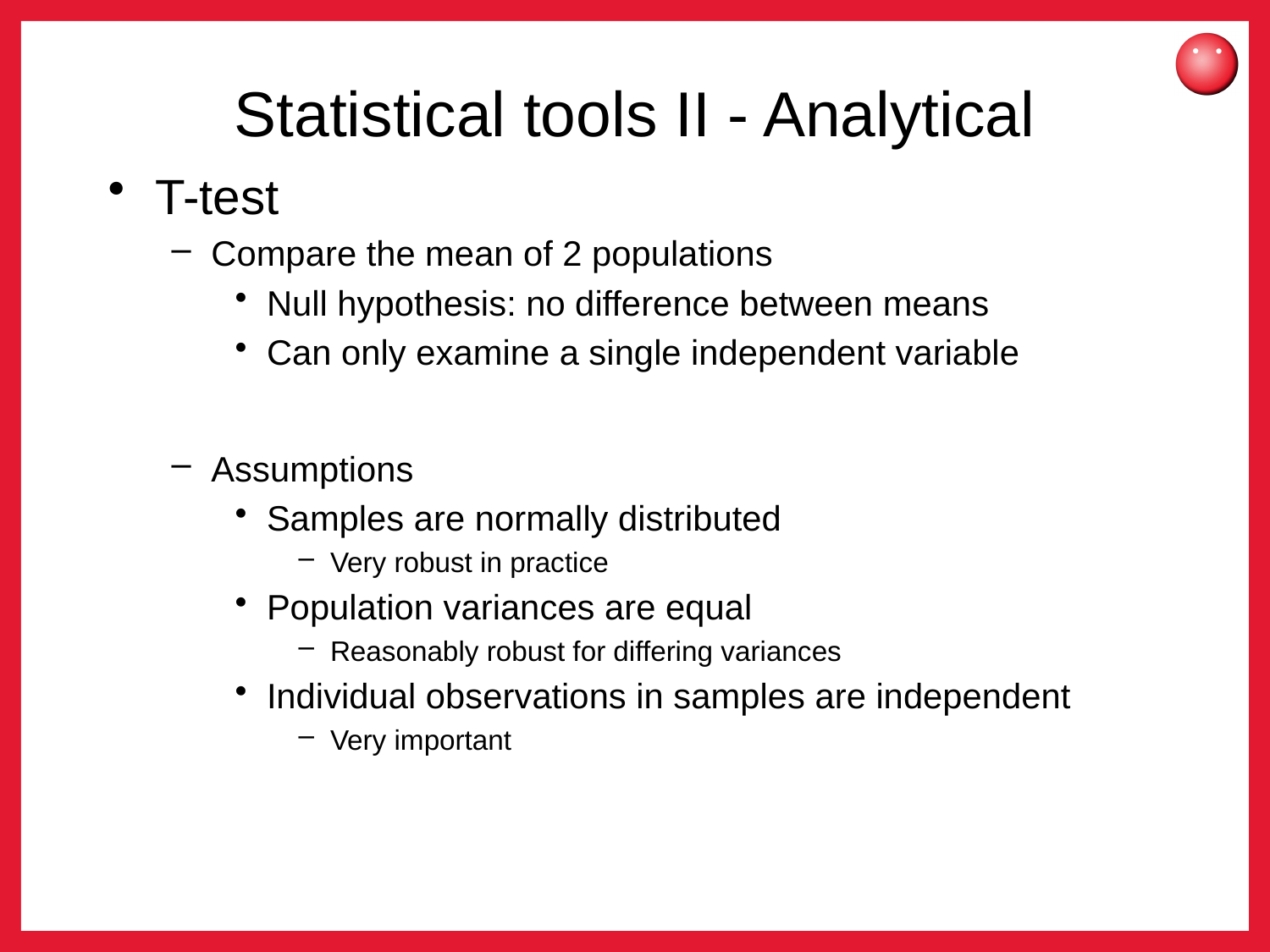

# Statistical tools II - Analytical
T-test
Compare the mean of 2 populations
Null hypothesis: no difference between means
Can only examine a single independent variable

Assumptions
Samples are normally distributed
Very robust in practice
Population variances are equal
Reasonably robust for differing variances
Individual observations in samples are independent
Very important